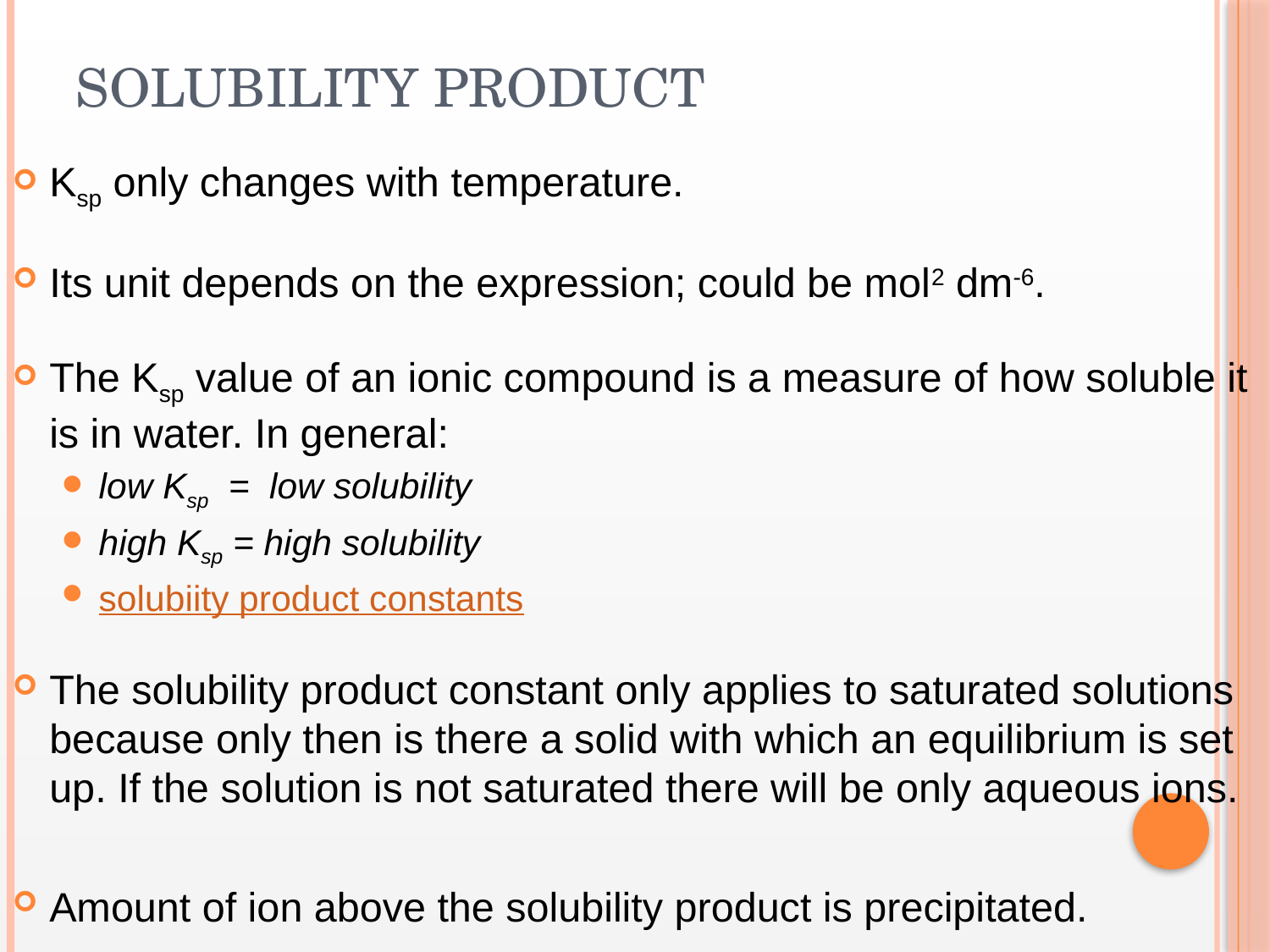

# Solubility product
Ksp only changes with temperature.

Its unit depends on the expression; could be mol2 dm-6.

The Ksp value of an ionic compound is a measure of how soluble it is in water. In general:
low Ksp  =  low solubility
high Ksp = high solubility
solubiity product constants

The solubility product constant only applies to saturated solutions because only then is there a solid with which an equilibrium is set up. If the solution is not saturated there will be only aqueous ions.

Amount of ion above the solubility product is precipitated.